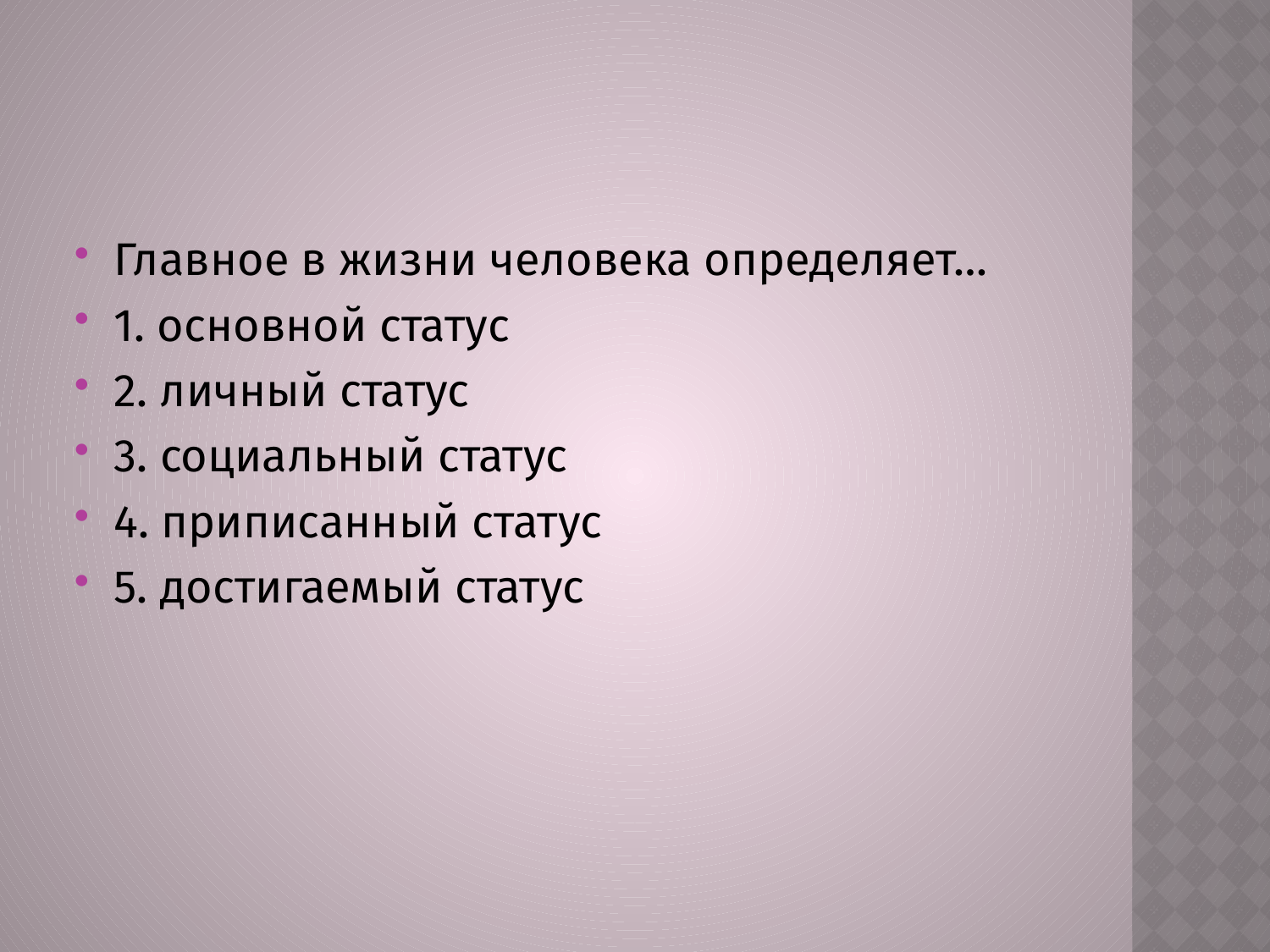

#
Главное в жизни человека определяет…
1. основной статус
2. личный статус
3. социальный статус
4. приписанный статус
5. достигаемый статус